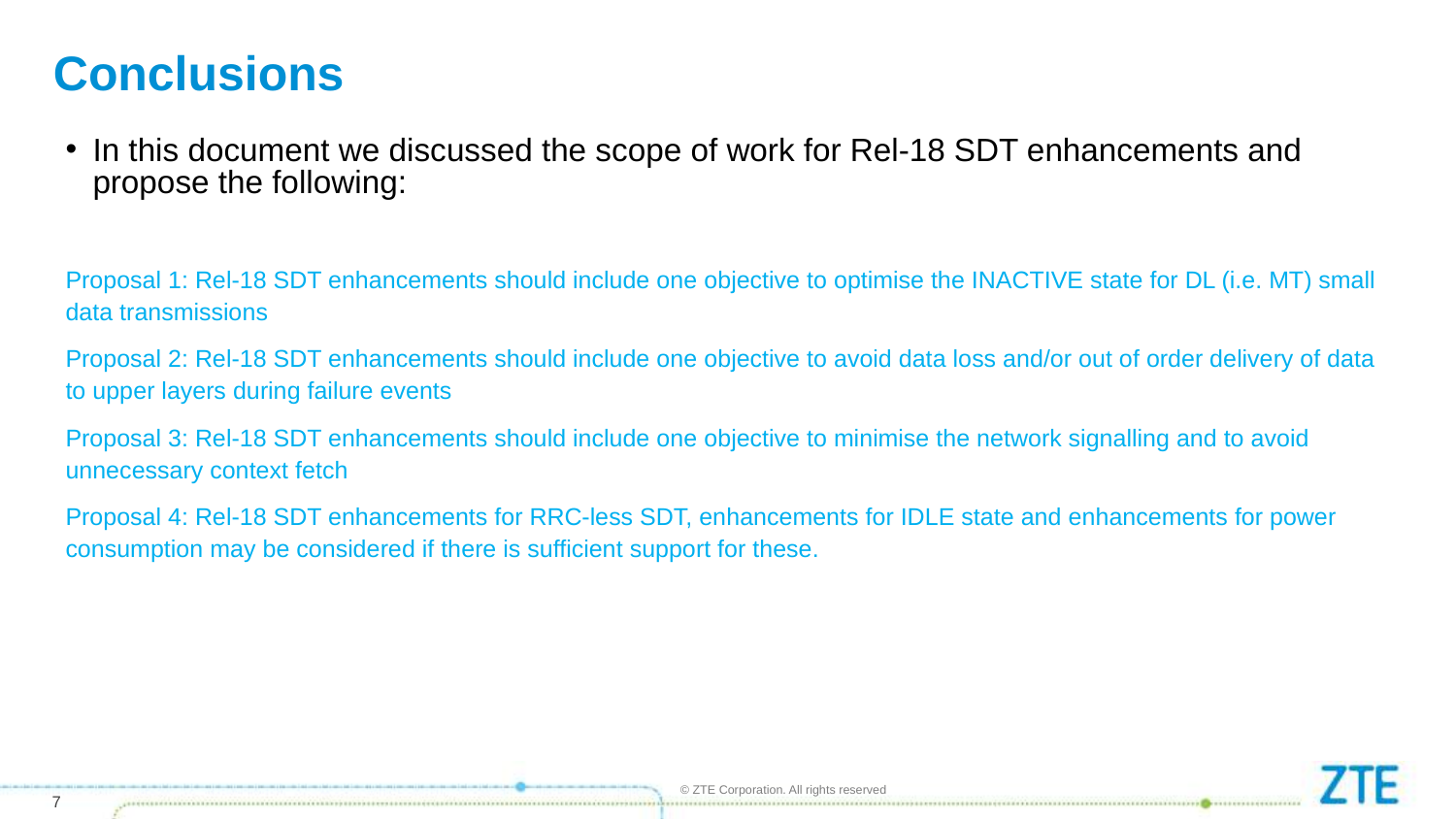

# Conclusions
In this document we discussed the scope of work for Rel-18 SDT enhancements and propose the following:

Proposal 1: Rel-18 SDT enhancements should include one objective to optimise the INACTIVE state for DL (i.e. MT) small data transmissions
Proposal 2: Rel-18 SDT enhancements should include one objective to avoid data loss and/or out of order delivery of data to upper layers during failure events
Proposal 3: Rel-18 SDT enhancements should include one objective to minimise the network signalling and to avoid unnecessary context fetch
Proposal 4: Rel-18 SDT enhancements for RRC-less SDT, enhancements for IDLE state and enhancements for power consumption may be considered if there is sufficient support for these.